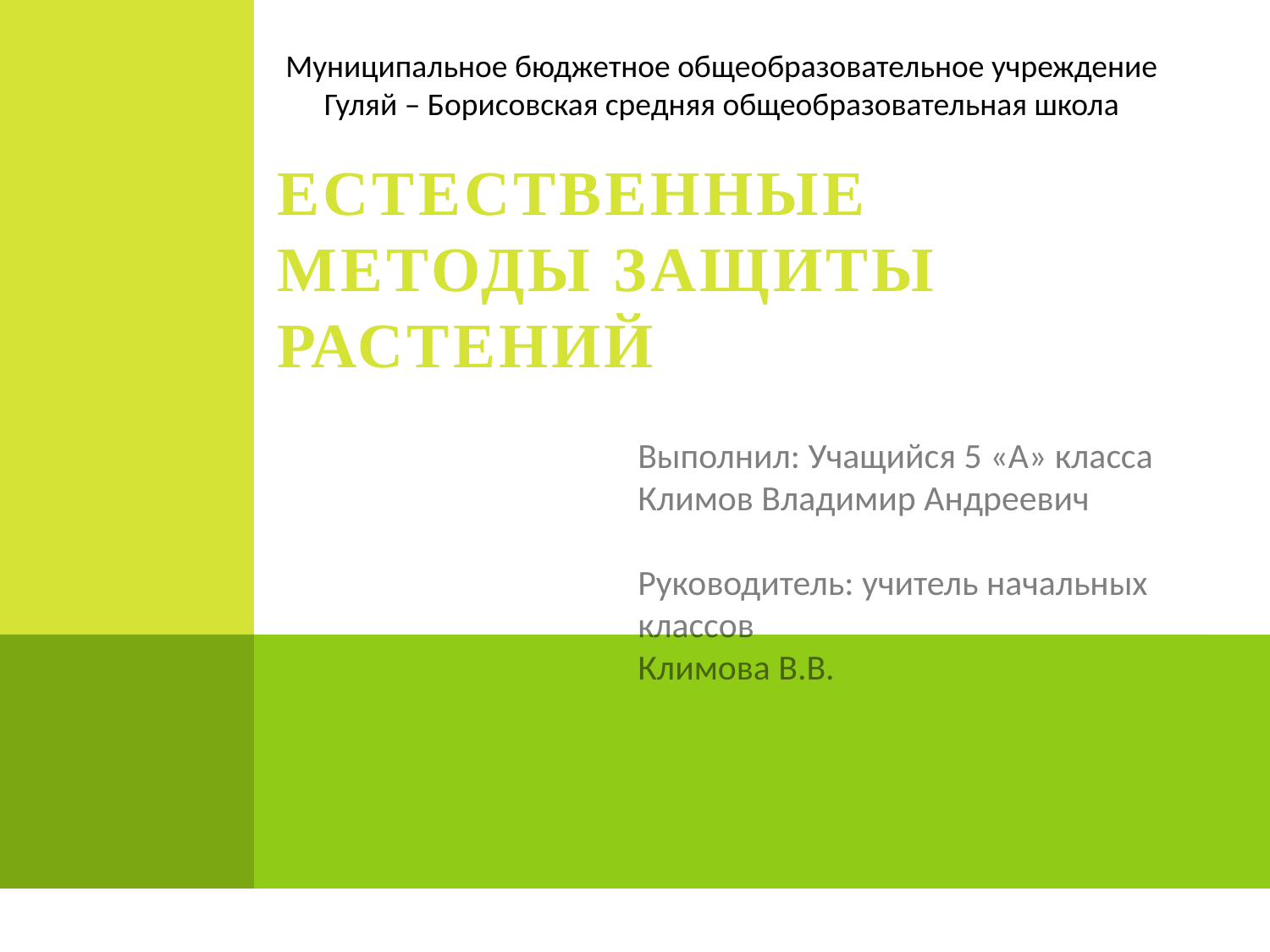

Муниципальное бюджетное общеобразовательное учреждение
Гуляй – Борисовская средняя общеобразовательная школа
# Естественные методы защиты растений
Выполнил: Учащийся 5 «А» класса Климов Владимир Андреевич

Руководитель: учитель начальных классов
Климова В.В.